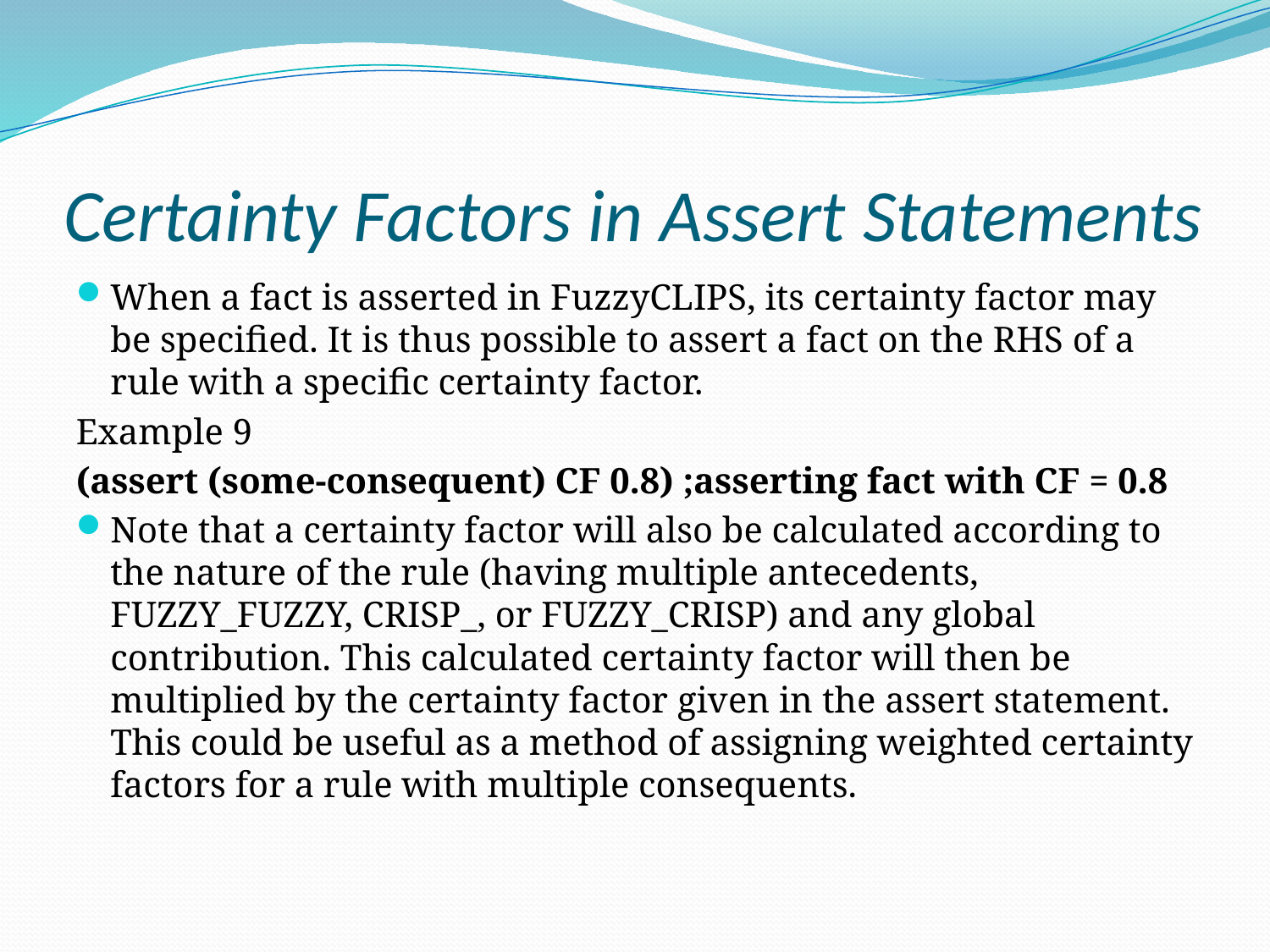

# Certainty Factors in Assert Statements
When a fact is asserted in FuzzyCLIPS, its certainty factor may be specified. It is thus possible to assert a fact on the RHS of a rule with a specific certainty factor.
Example 9
(assert (some-consequent) CF 0.8) ;asserting fact with CF = 0.8
Note that a certainty factor will also be calculated according to the nature of the rule (having multiple antecedents, FUZZY_FUZZY, CRISP_, or FUZZY_CRISP) and any global contribution. This calculated certainty factor will then be multiplied by the certainty factor given in the assert statement. This could be useful as a method of assigning weighted certainty factors for a rule with multiple consequents.